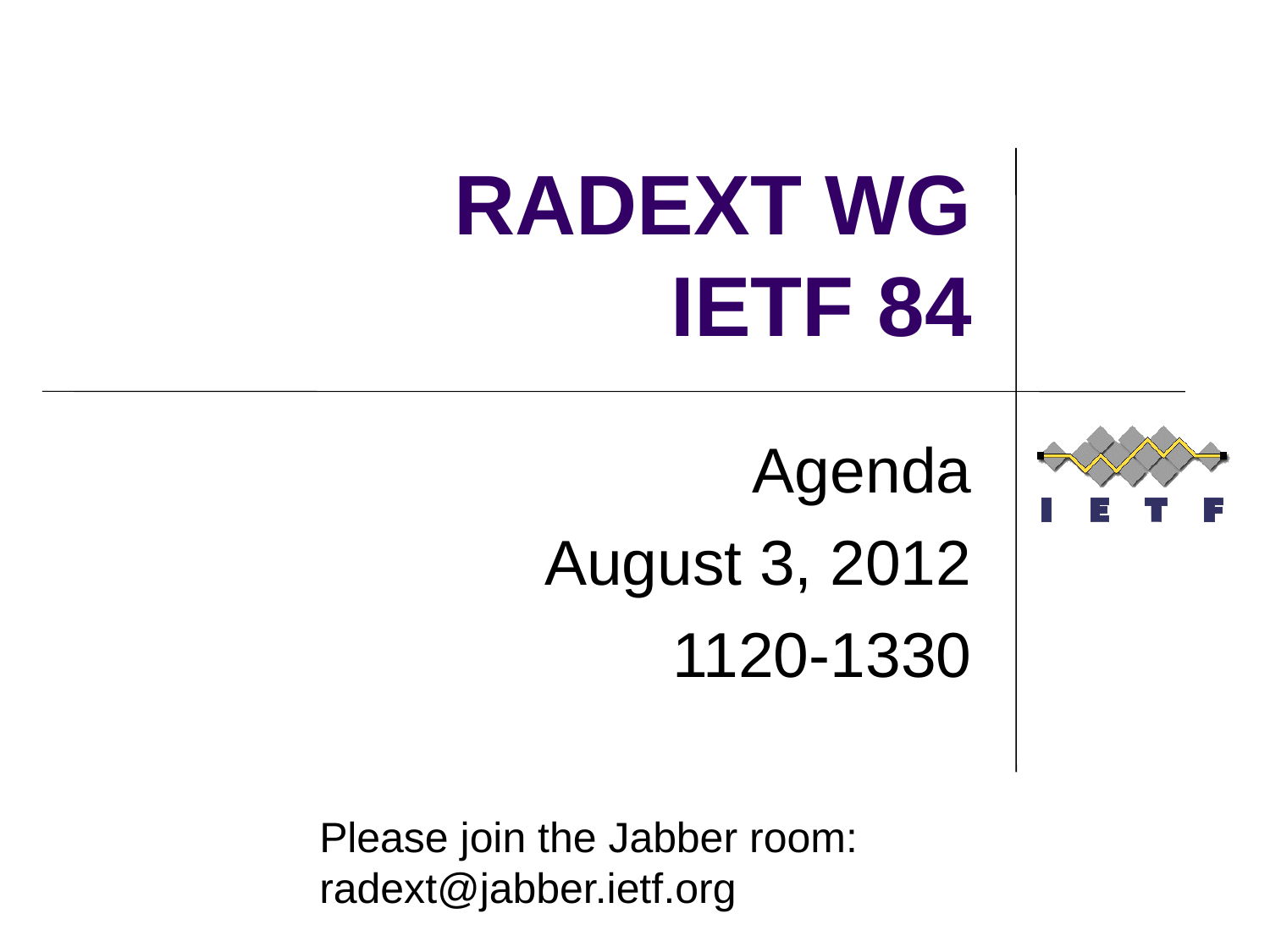

RADEXT WG
IETF 84
Agenda
August 3, 2012
1120-1330

Please join the Jabber room:
radext@jabber.ietf.org